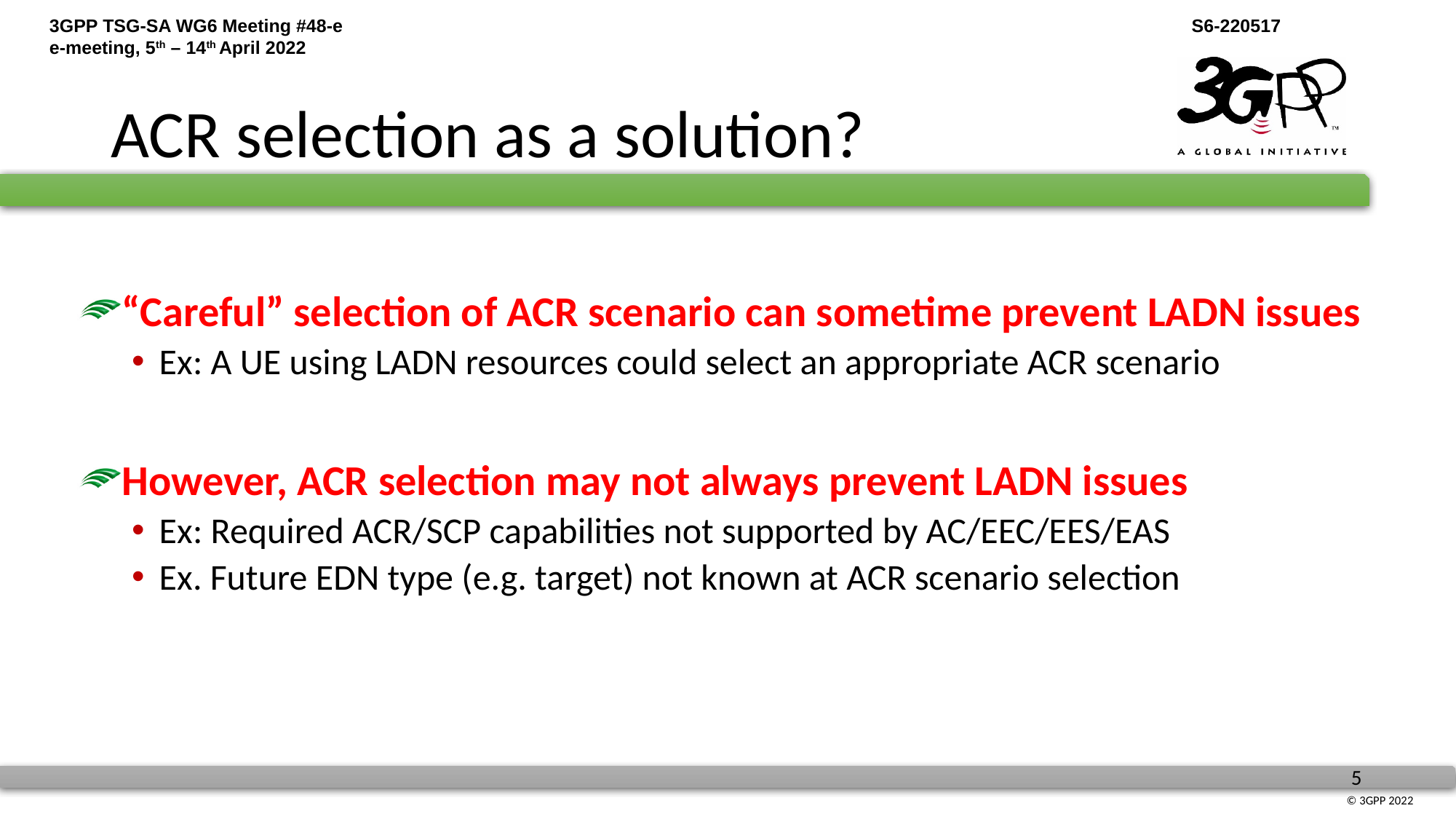

# ACR selection as a solution?

“Careful” selection of ACR scenario can sometime prevent LADN issues
Ex: A UE using LADN resources could select an appropriate ACR scenario

However, ACR selection may not always prevent LADN issues
Ex: Required ACR/SCP capabilities not supported by AC/EEC/EES/EAS
Ex. Future EDN type (e.g. target) not known at ACR scenario selection